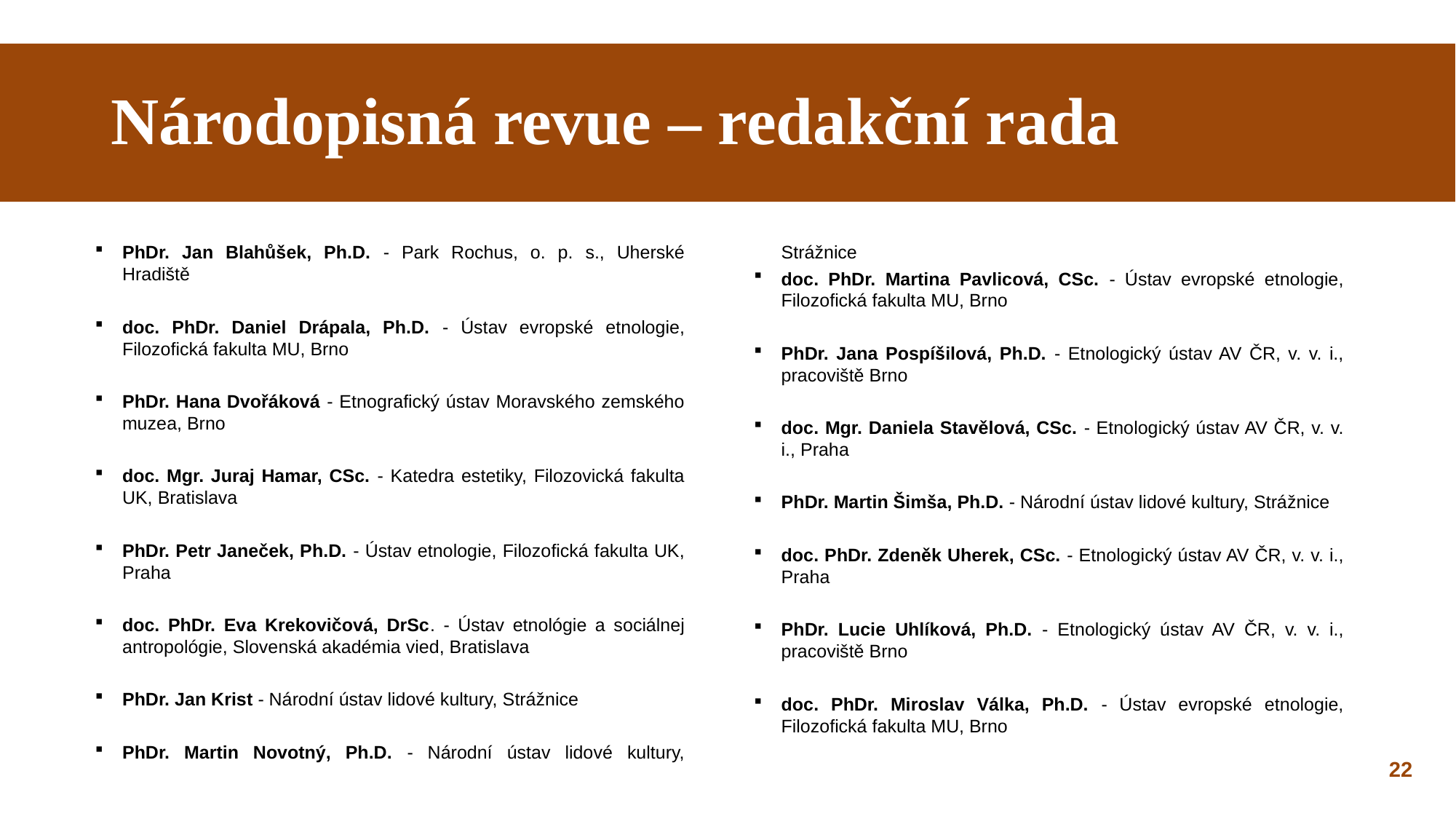

# Národopisná revue – redakční rada
PhDr. Jan Blahůšek, Ph.D. - Park Rochus, o. p. s., Uherské Hradiště

doc. PhDr. Daniel Drápala, Ph.D. - Ústav evropské etnologie, Filozofická fakulta MU, Brno

PhDr. Hana Dvořáková - Etnografický ústav Moravského zemského muzea, Brno

doc. Mgr. Juraj Hamar, CSc. - Katedra estetiky, Filozovická fakulta UK, Bratislava

PhDr. Petr Janeček, Ph.D. - Ústav etnologie, Filozofická fakulta UK, Praha

doc. PhDr. Eva Krekovičová, DrSc. - Ústav etnológie a sociálnej antropológie, Slovenská akadémia vied, Bratislava

PhDr. Jan Krist - Národní ústav lidové kultury, Strážnice

PhDr. Martin Novotný, Ph.D. - Národní ústav lidové kultury, Strážnice
doc. PhDr. Martina Pavlicová, CSc. - Ústav evropské etnologie, Filozofická fakulta MU, Brno

PhDr. Jana Pospíšilová, Ph.D. - Etnologický ústav AV ČR, v. v. i., pracoviště Brno

doc. Mgr. Daniela Stavělová, CSc. - Etnologický ústav AV ČR, v. v. i., Praha

PhDr. Martin Šimša, Ph.D. - Národní ústav lidové kultury, Strážnice

doc. PhDr. Zdeněk Uherek, CSc. - Etnologický ústav AV ČR, v. v. i., Praha

PhDr. Lucie Uhlíková, Ph.D. - Etnologický ústav AV ČR, v. v. i., pracoviště Brno

doc. PhDr. Miroslav Válka, Ph.D. - Ústav evropské etnologie, Filozofická fakulta MU, Brno
22